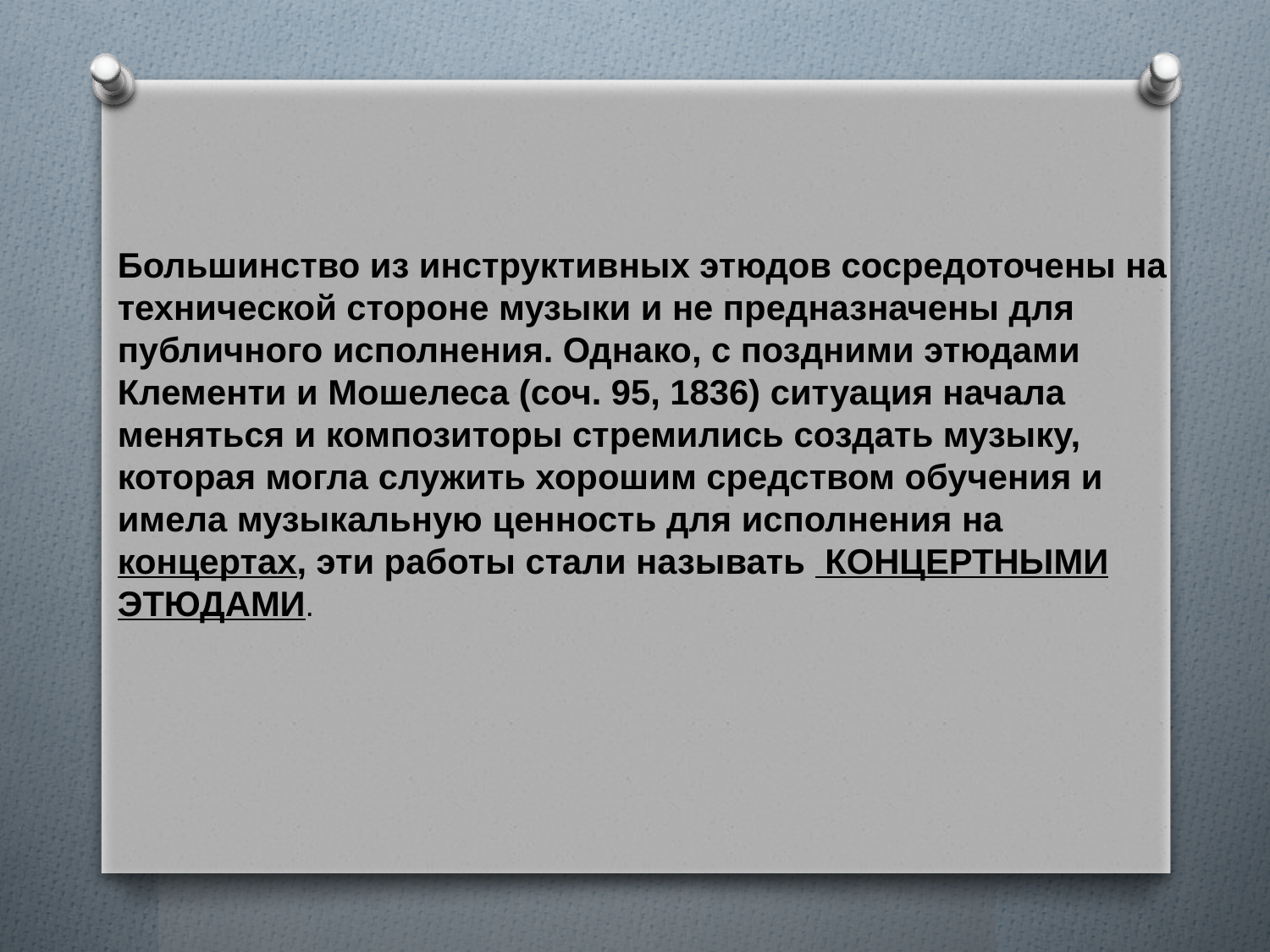

Большинство из инструктивных этюдов сосредоточены на технической стороне музыки и не предназначены для публичного исполнения. Однако, с поздними этюдами Клементи и Мошелеса (соч. 95, 1836) ситуация начала меняться и композиторы стремились создать музыку, которая могла служить хорошим средством обучения и имела музыкальную ценность для исполнения на концертах, эти работы стали называть  КОНЦЕРТНЫМИ ЭТЮДАМИ.